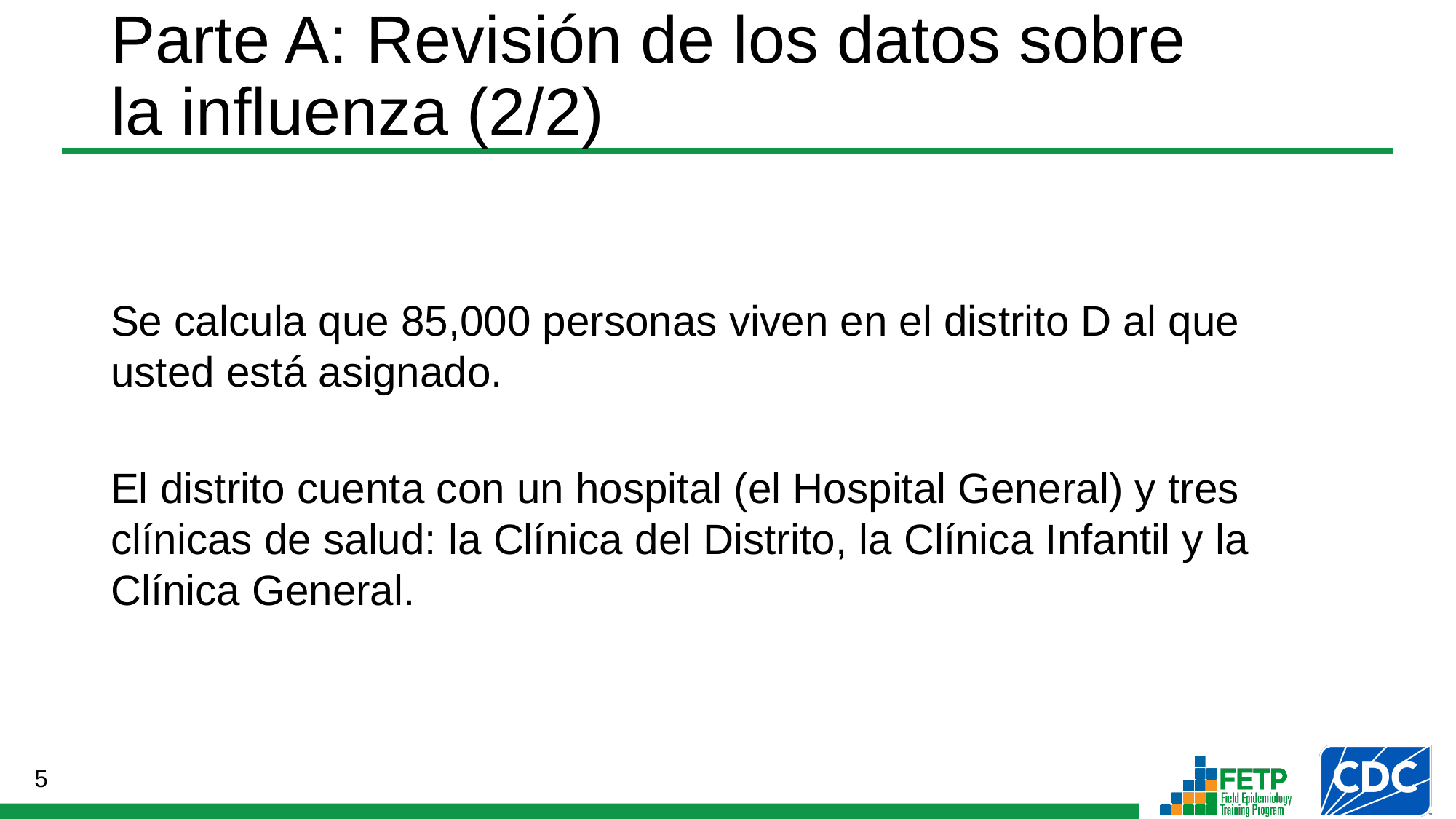

# Parte A: Revisión de los datos sobre la influenza (2/2)
Se calcula que 85,000 personas viven en el distrito D al que usted está asignado.

El distrito cuenta con un hospital (el Hospital General) y tres clínicas de salud: la Clínica del Distrito, la Clínica Infantil y la Clínica General.